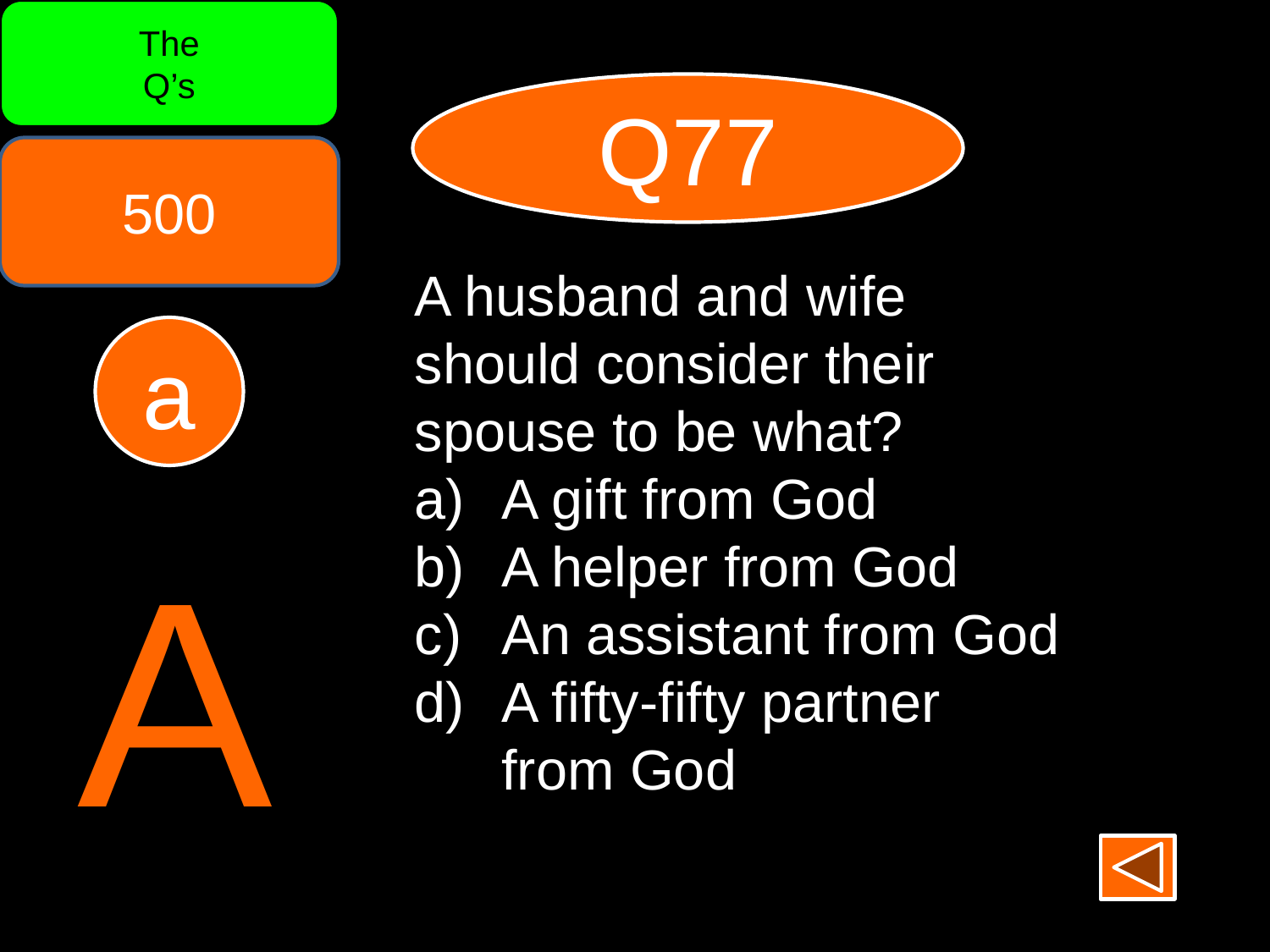

The
Q’s
Q77
500
A husband and wife
should consider their
spouse to be what?
 A gift from God
 A helper from God
 An assistant from God
 A fifty-fifty partner
 from God
a
A